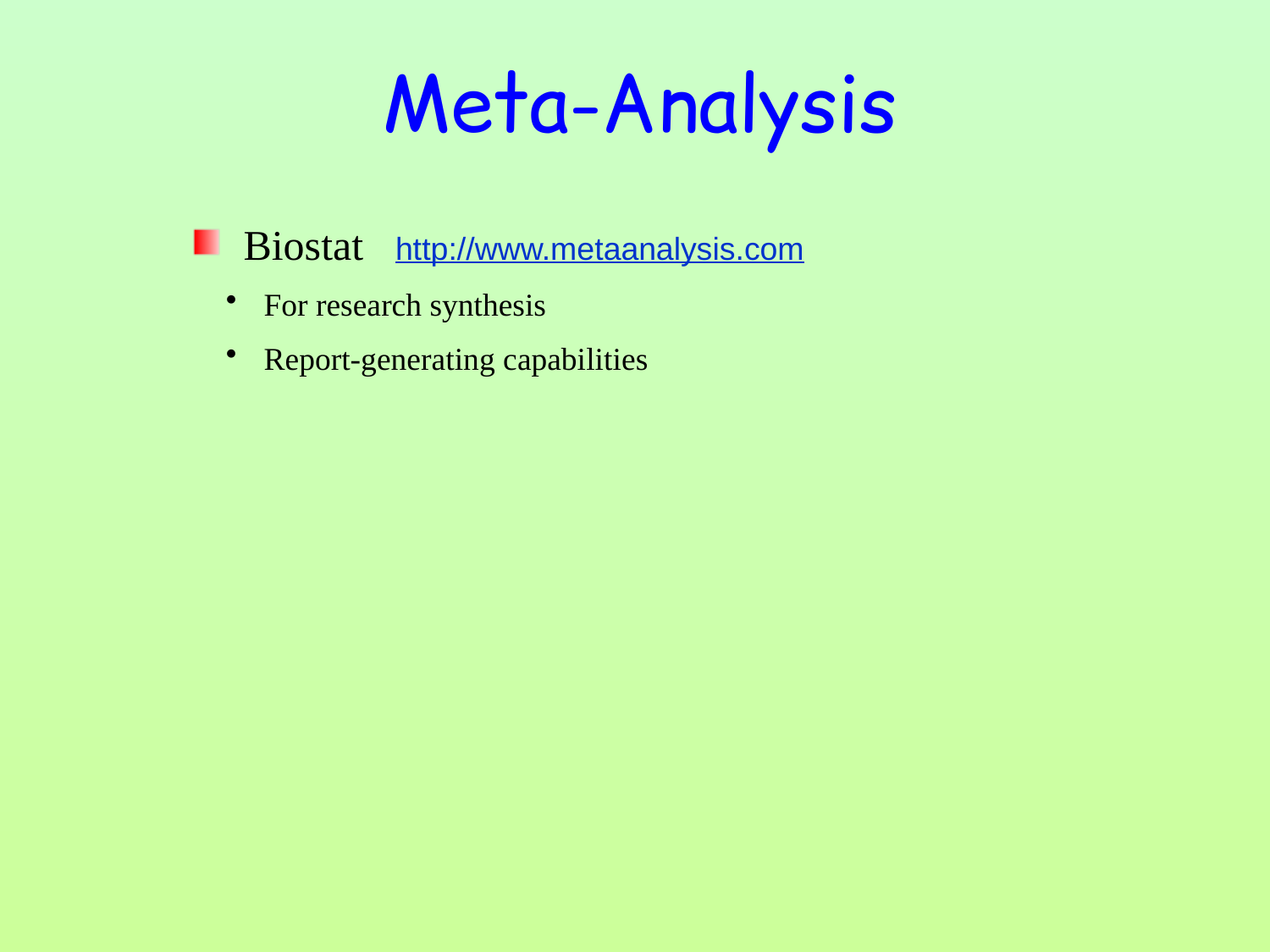

# Meta-Analysis
  Biostat   http://www.metaanalysis.com
 For research synthesis
 Report-generating capabilities